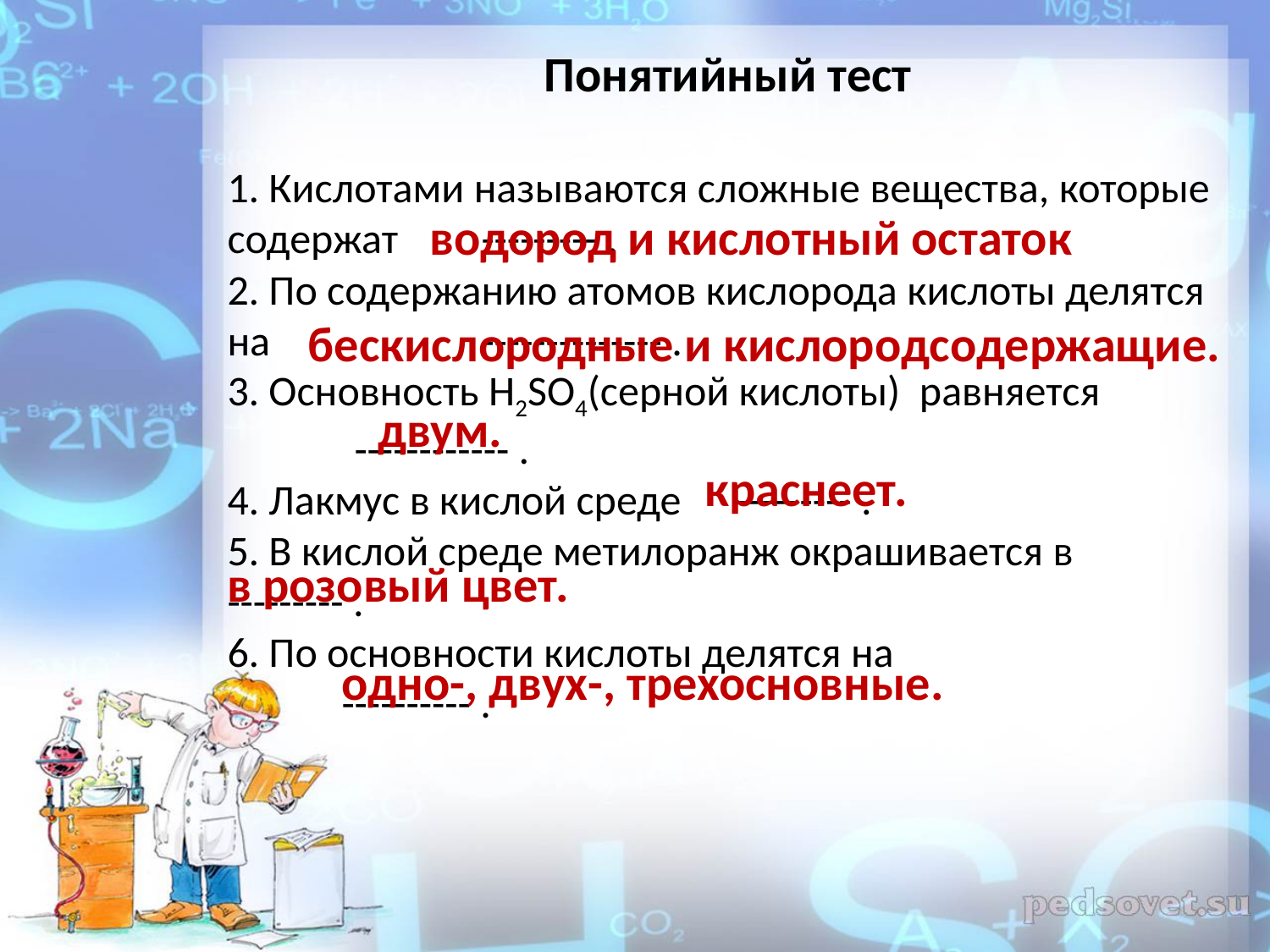

Понятийный тест

1. Кислотами называются сложные вещества, которые содержат	--------- .
2. По содержанию атомов кислорода кислоты делятся на 		-------------- .
3. Основность H2SO4(серной кислоты)  равняется 		------------ .
4. Лакмус в кислой среде	--------- .
5. В кислой среде метилоранж окрашивается в
--------- .
6. По основности кислоты делятся на
            ---------- .
водород и кислотный остаток
бескислородные и кислородсодержащие.
двум.
краснеет.
в розовый цвет.
одно-, двух-, трехосновные.